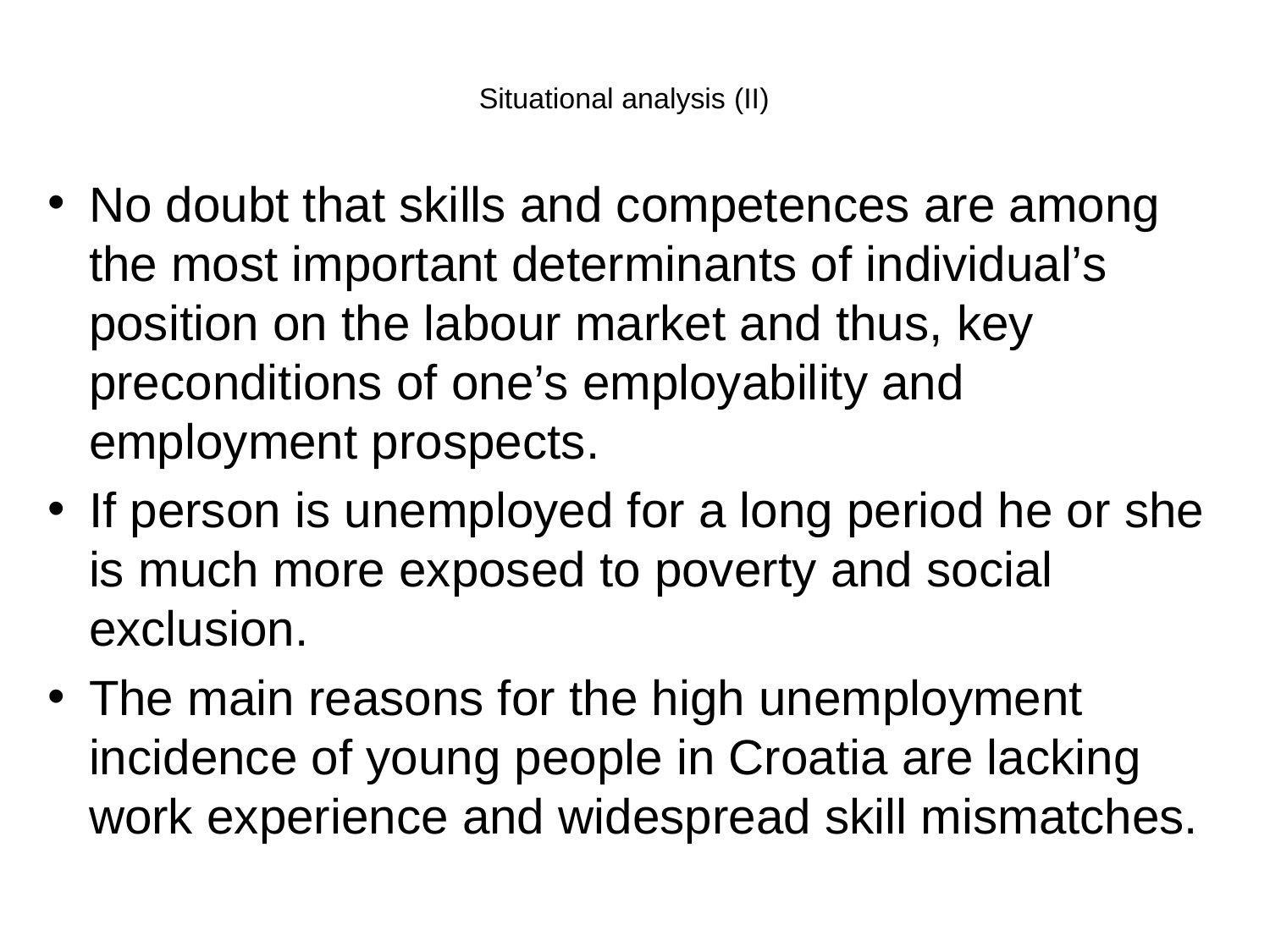

# Situational analysis (II)
No doubt that skills and competences are among the most important determinants of individual’s position on the labour market and thus, key preconditions of one’s employability and employment prospects.
If person is unemployed for a long period he or she is much more exposed to poverty and social exclusion.
The main reasons for the high unemployment incidence of young people in Croatia are lacking work experience and widespread skill mismatches.